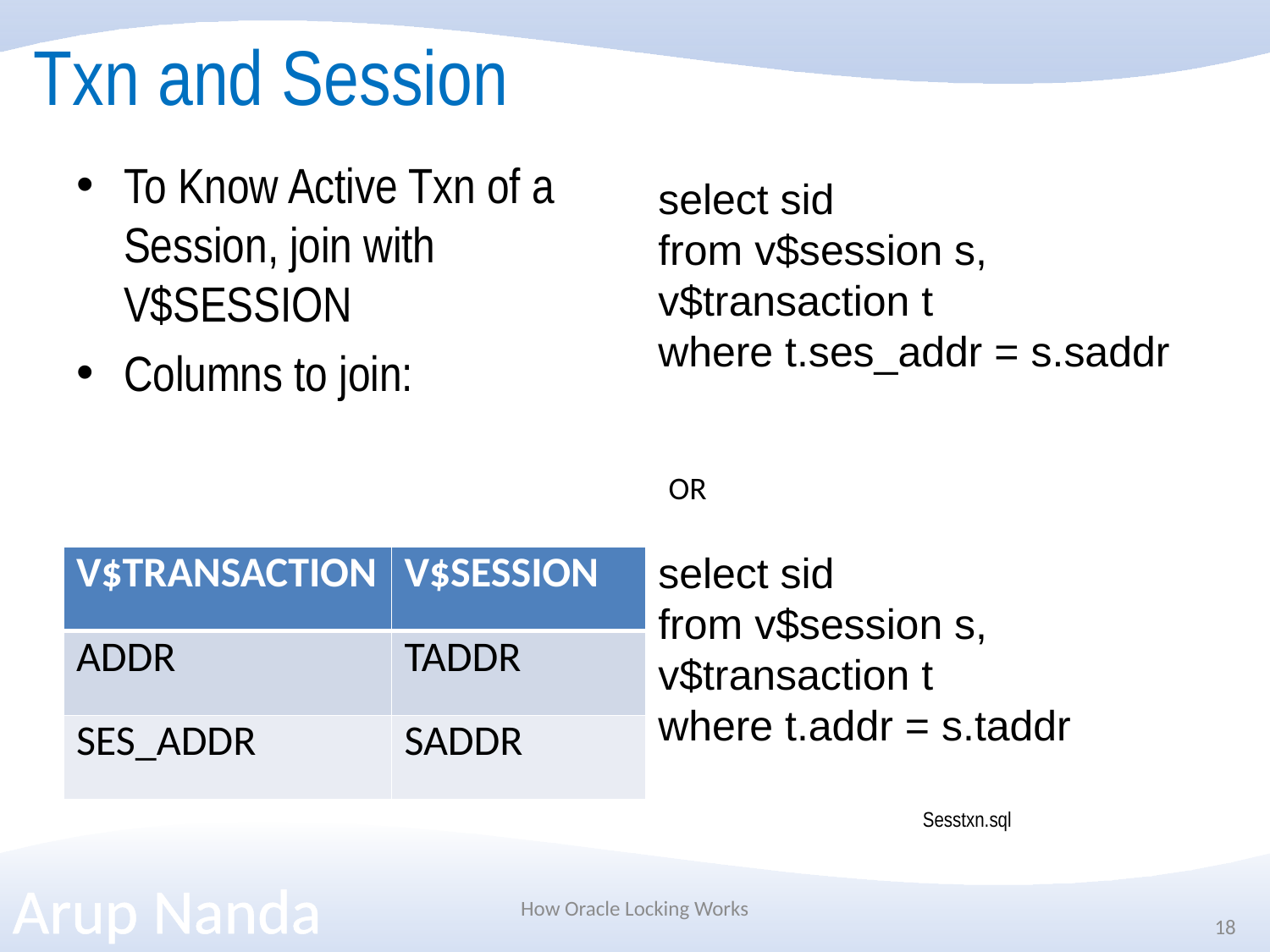

# Txn and Session
To Know Active Txn of a Session, join with V$SESSION
Columns to join:

select sid
from v$session s, v$transaction t
where t.ses_addr = s.saddr
OR
select sid
from v$session s, v$transaction t
where t.addr = s.taddr
| V$TRANSACTION | V$SESSION |
| --- | --- |
| ADDR | TADDR |
| SES\_ADDR | SADDR |
Sesstxn.sql
How Oracle Locking Works
18